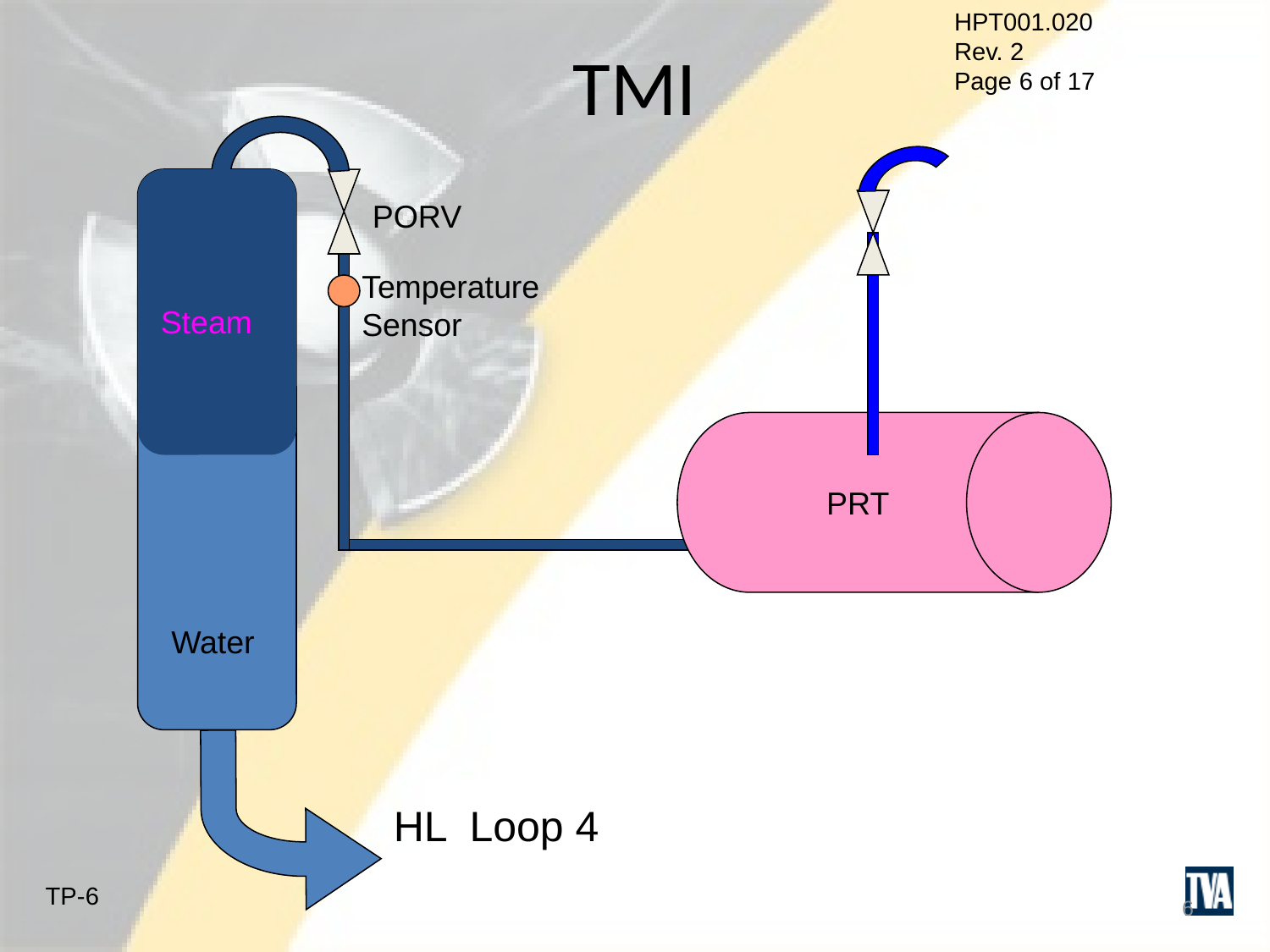

# TMI

PORV

Temperature Sensor

Steam
PRT

Water

HL  Loop 4
6